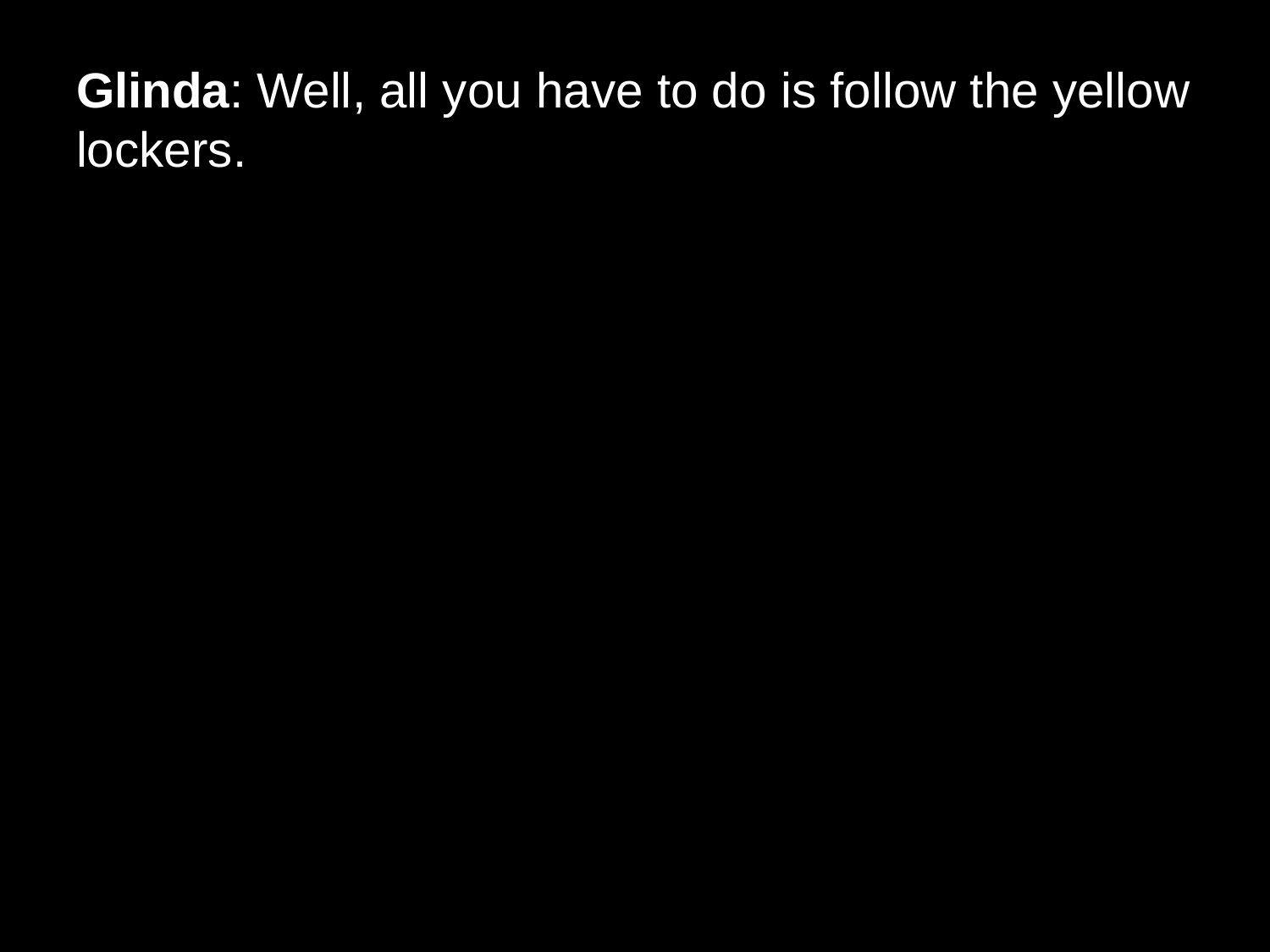

# Glinda: Well, all you have to do is follow the yellow lockers.